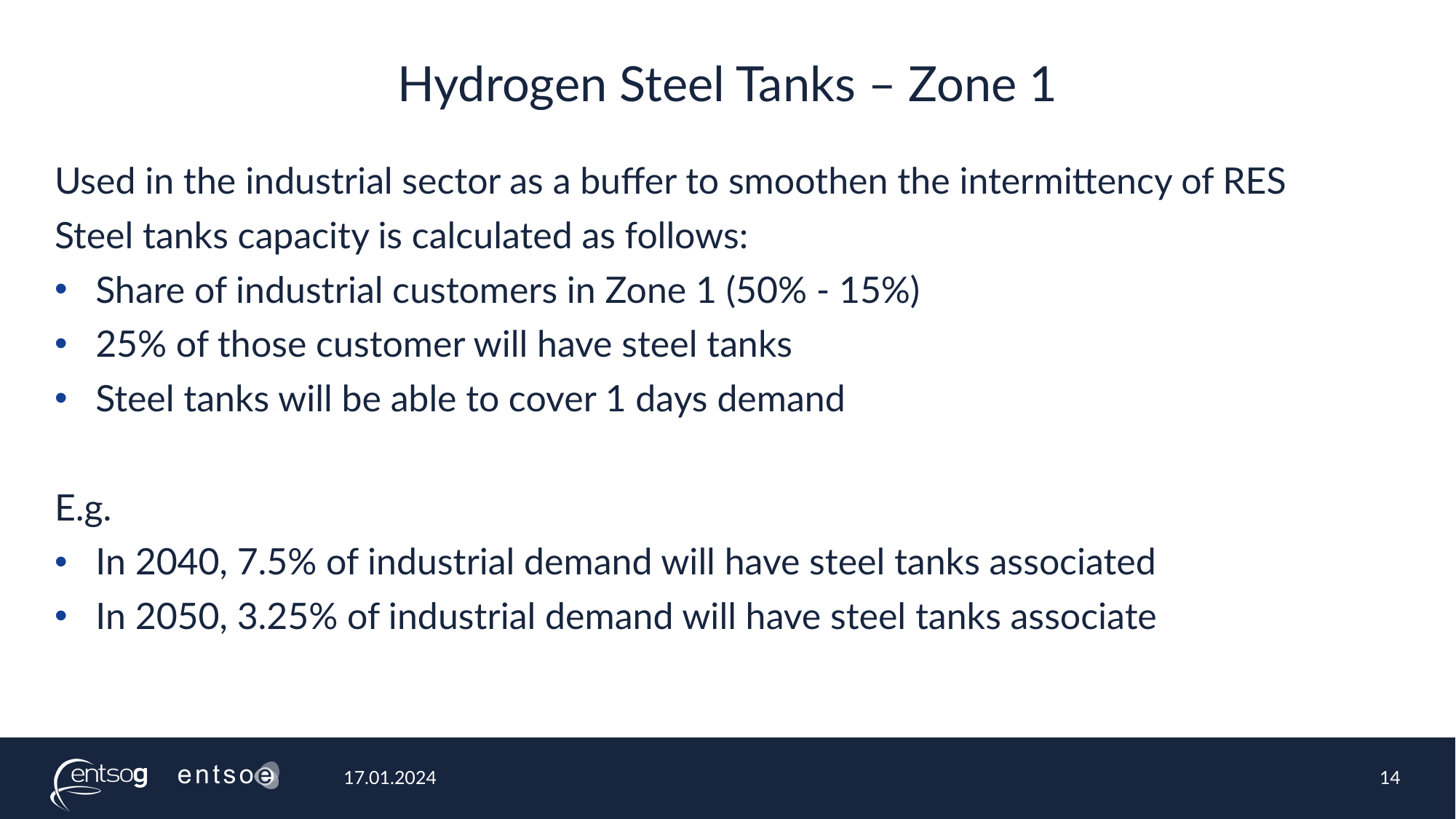

# Hydrogen Steel Tanks – Zone 1
Used in the industrial sector as a buffer to smoothen the intermittency of RES
Steel tanks capacity is calculated as follows:
Share of industrial customers in Zone 1 (50% - 15%)
25% of those customer will have steel tanks
Steel tanks will be able to cover 1 days demand

E.g.
In 2040, 7.5% of industrial demand will have steel tanks associated
In 2050, 3.25% of industrial demand will have steel tanks associate
17.01.2024

14